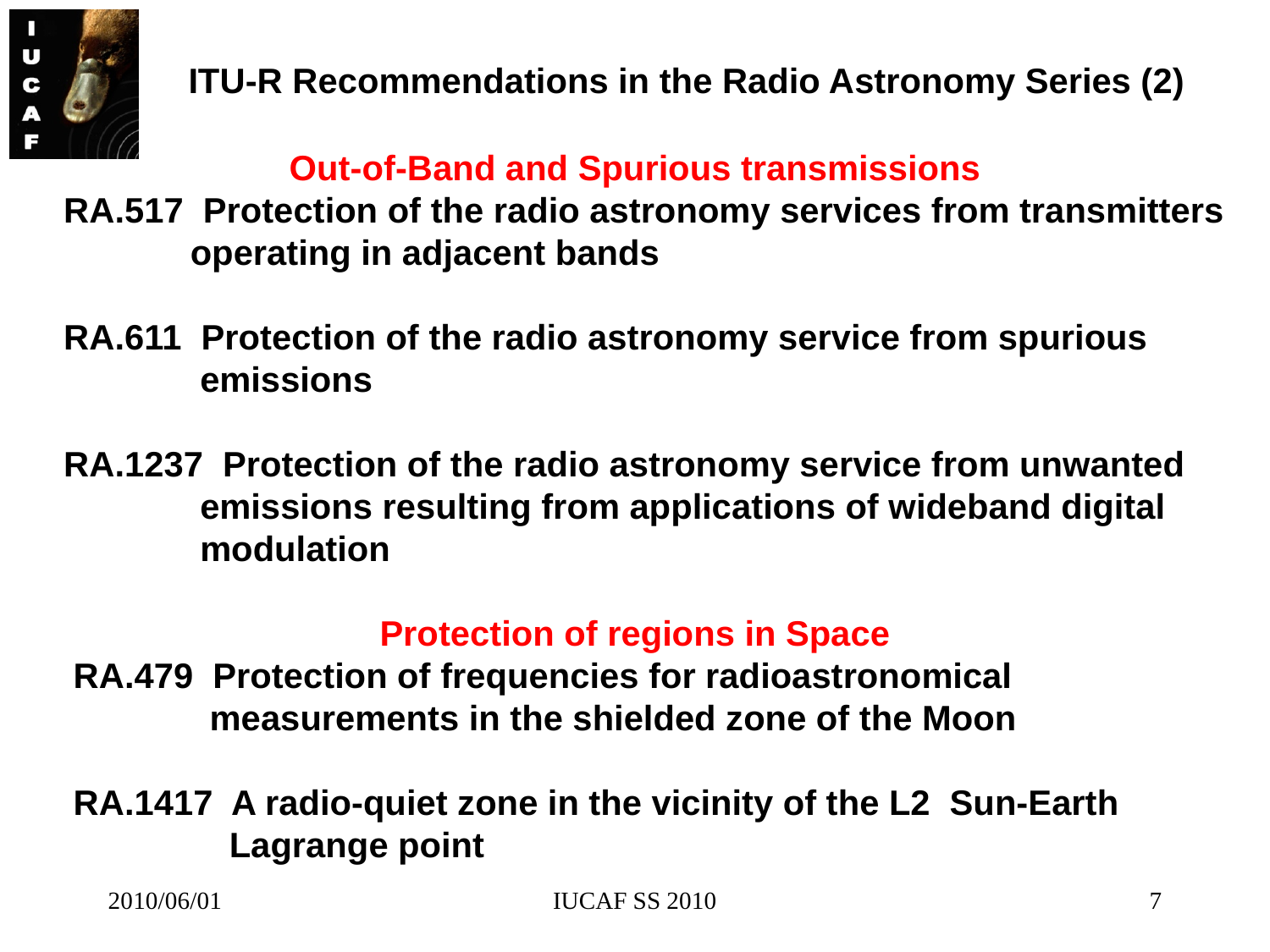

# ITU-R Recommendations in the Radio Astronomy Series (2)
Out-of-Band and Spurious transmissions
  RA.517  Protection of the radio astronomy services from transmitters
               operating in adjacent bands

  RA.611  Protection of the radio astronomy service from spurious
                emissions

  RA.1237  Protection of the radio astronomy service from unwanted
                emissions resulting from applications of wideband digital
                modulation

Protection of regions in Space
   RA.479  Protection of frequencies for radioastronomical
                 measurements in the shielded zone of the Moon

   RA.1417  A radio-quiet zone in the vicinity of the L2  Sun-Earth
                   Lagrange point
2010/06/01
IUCAF SS 2010
7